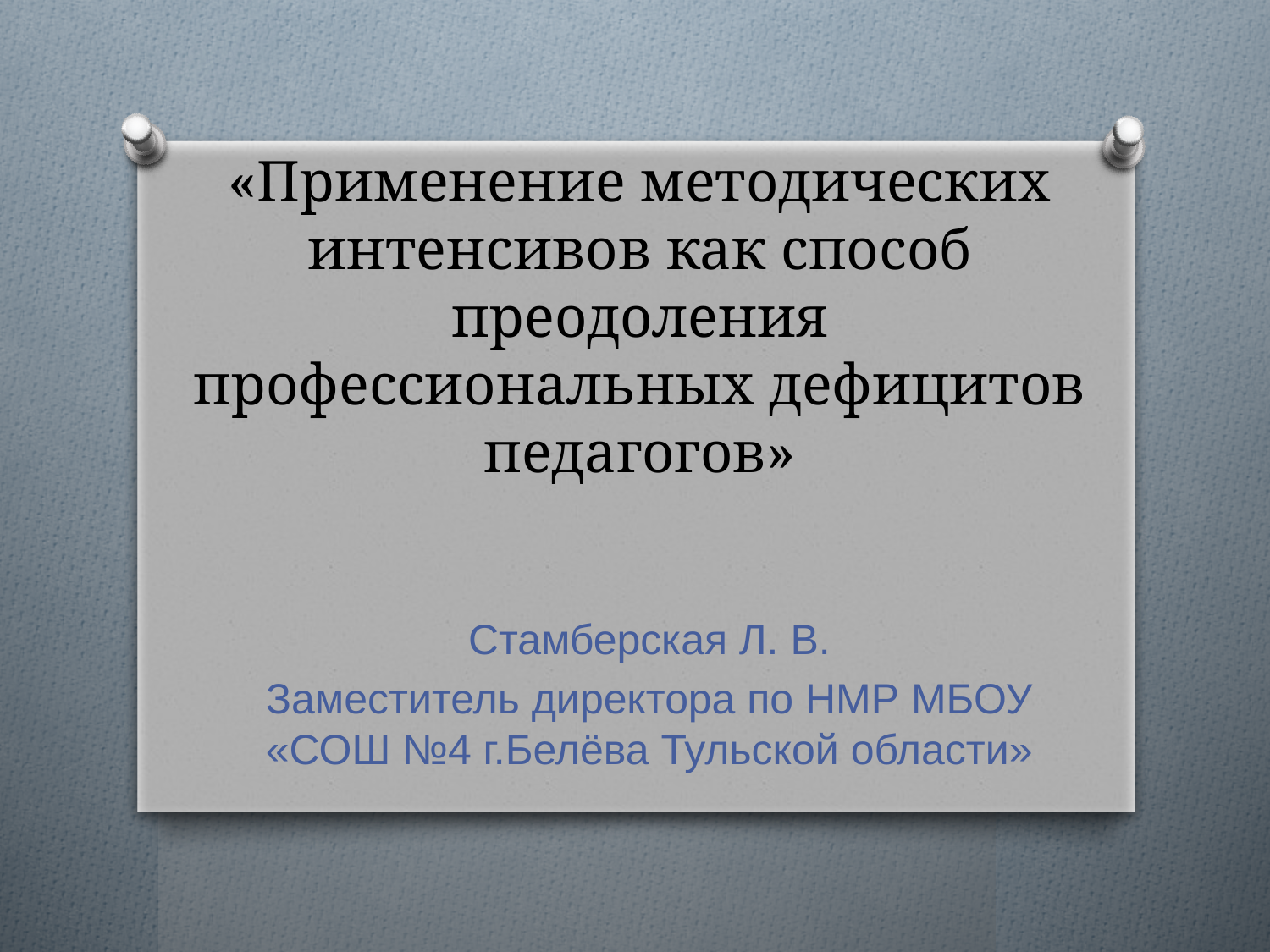

# «Применение методических интенсивов как способ преодоления профессиональных дефицитов педагогов»
Стамберская Л. В.
Заместитель директора по НМР МБОУ «СОШ №4 г.Белёва Тульской области»